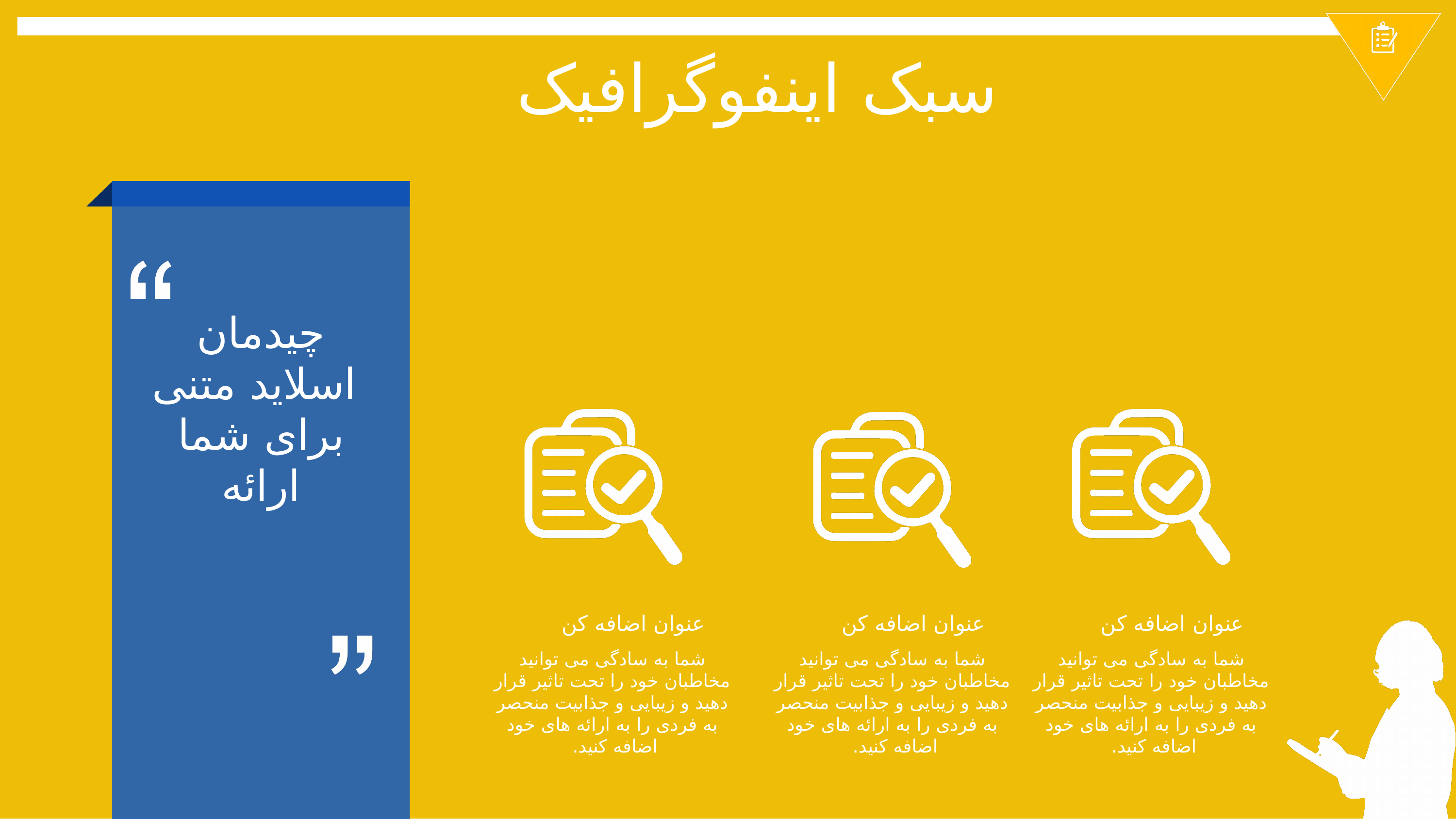

سبک اینفوگرافیک

چیدمان
 اسلاید متنی
برای شما
ارائه

عنوان اضافه کن
عنوان اضافه کن
عنوان اضافه کن

شما به سادگی می توانید مخاطبان خود را تحت تاثیر قرار دهید و زیبایی و جذابیت منحصر به فردی را به ارائه های خود اضافه کنید.
شما به سادگی می توانید مخاطبان خود را تحت تاثیر قرار دهید و زیبایی و جذابیت منحصر به فردی را به ارائه های خود اضافه کنید.
شما به سادگی می توانید مخاطبان خود را تحت تاثیر قرار دهید و زیبایی و جذابیت منحصر به فردی را به ارائه های خود اضافه کنید.